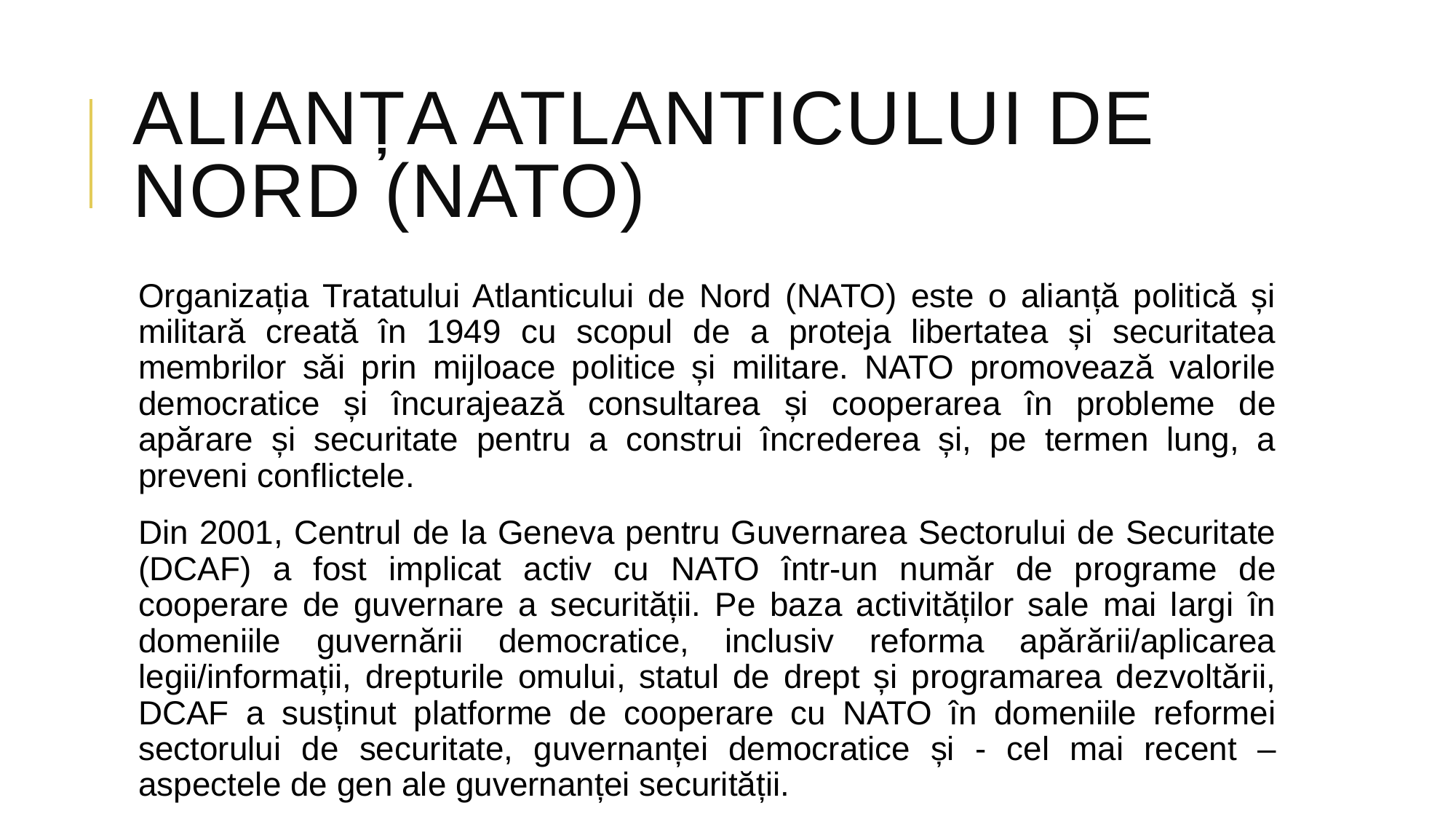

# Alianța Atlanticului de Nord (NATO)
Organizația Tratatului Atlanticului de Nord (NATO) este o alianță politică și militară creată în 1949 cu scopul de a proteja libertatea și securitatea membrilor săi prin mijloace politice și militare. NATO promovează valorile democratice și încurajează consultarea și cooperarea în probleme de apărare și securitate pentru a construi încrederea și, pe termen lung, a preveni conflictele.
Din 2001, Centrul de la Geneva pentru Guvernarea Sectorului de Securitate (DCAF) a fost implicat activ cu NATO într-un număr de programe de cooperare de guvernare a securității. Pe baza activităților sale mai largi în domeniile guvernării democratice, inclusiv reforma apărării/aplicarea legii/informații, drepturile omului, statul de drept și programarea dezvoltării, DCAF a susținut platforme de cooperare cu NATO în domeniile reformei sectorului de securitate, guvernanței democratice și - cel mai recent – aspectele de gen ale guvernanței securității.